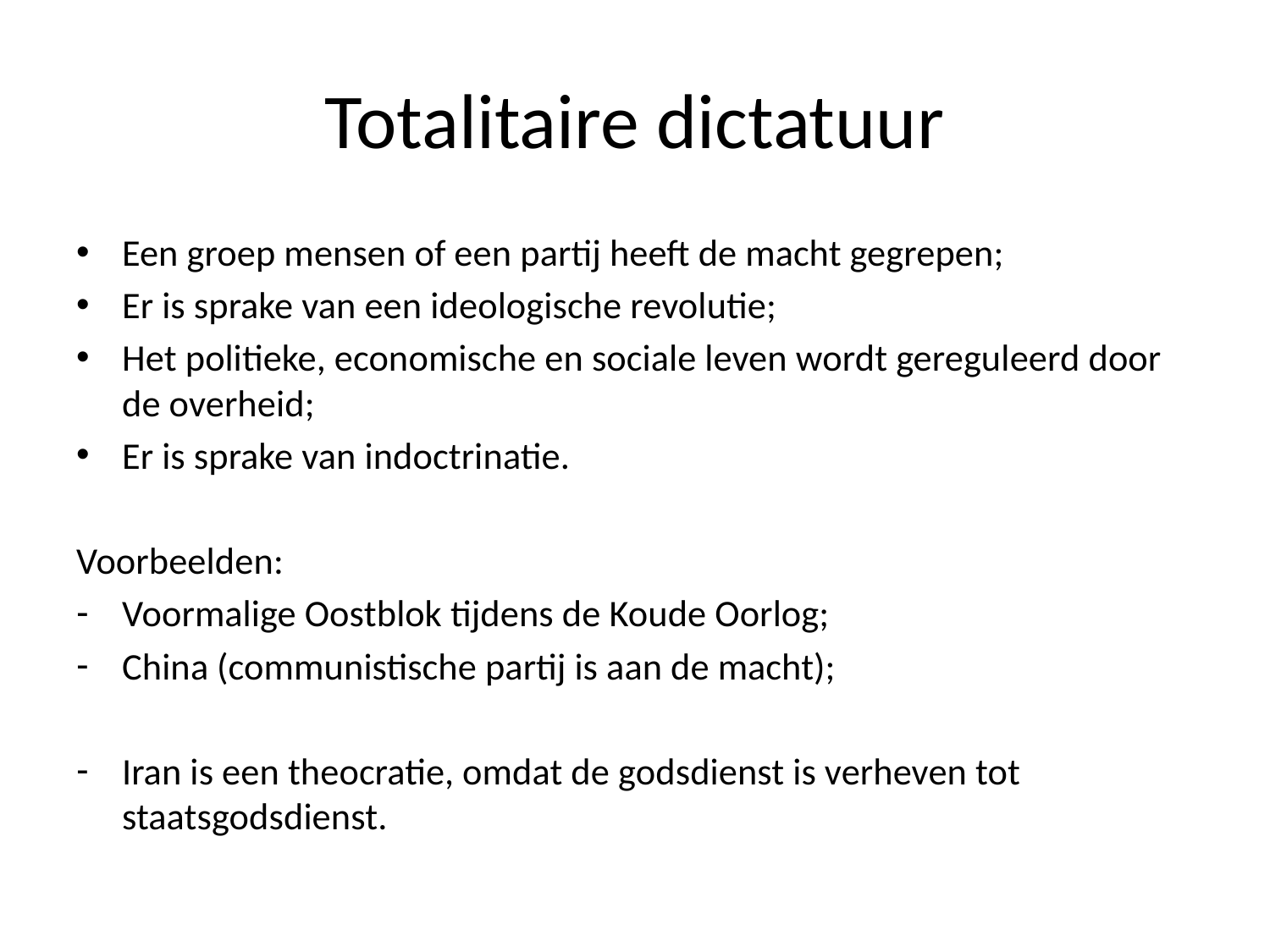

# Totalitaire dictatuur
Een groep mensen of een partij heeft de macht gegrepen;
Er is sprake van een ideologische revolutie;
Het politieke, economische en sociale leven wordt gereguleerd door de overheid;
Er is sprake van indoctrinatie.

Voorbeelden:
Voormalige Oostblok tijdens de Koude Oorlog;
China (communistische partij is aan de macht);

Iran is een theocratie, omdat de godsdienst is verheven tot staatsgodsdienst.